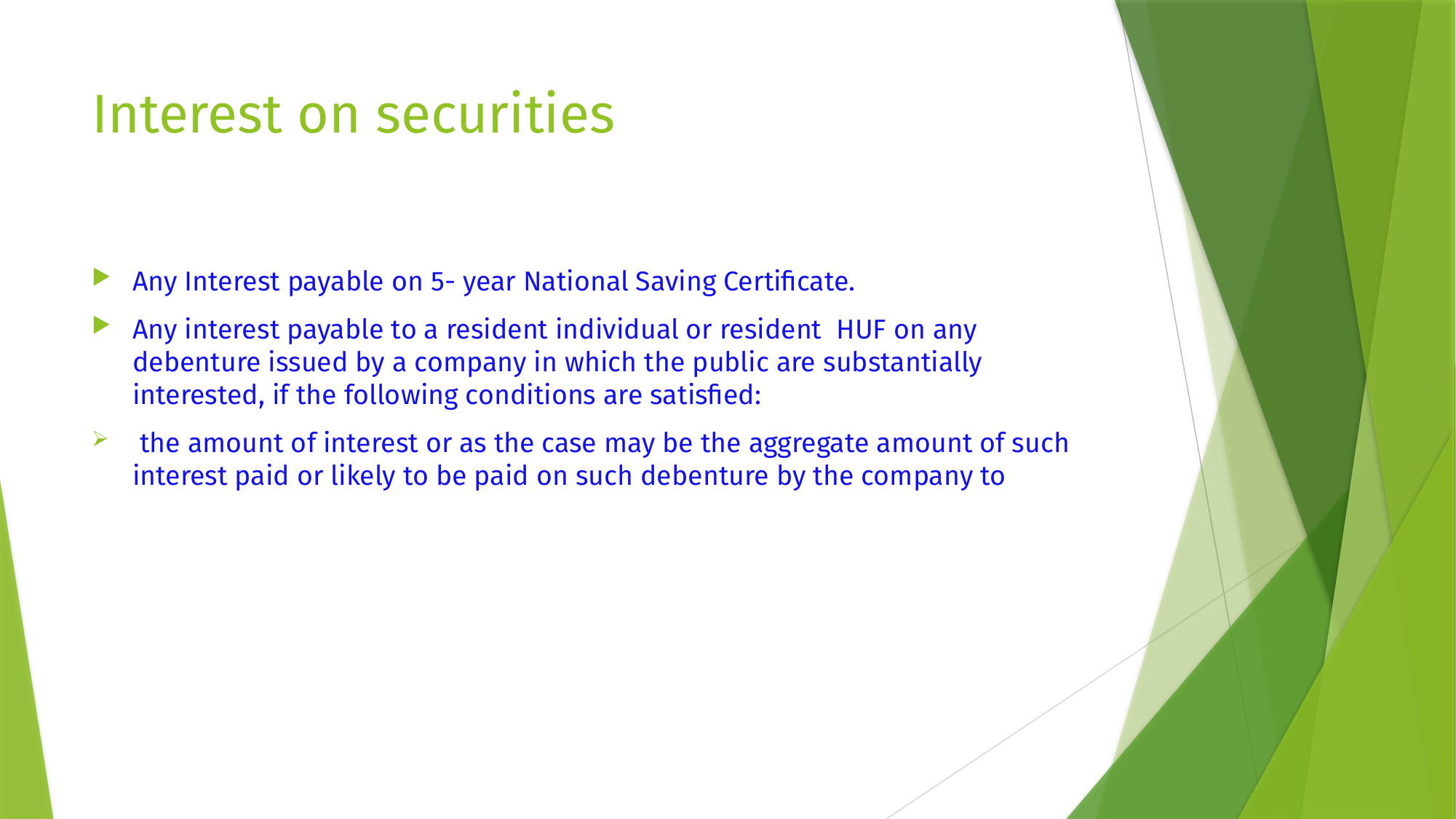

# Interest on securities
Any Interest payable on 5- year National Saving Certificate.
Any interest payable to a resident individual or resident  HUF on any debenture issued by a company in which the public are substantially interested, if the following conditions are satisfied:
 the amount of interest or as the case may be the aggregate amount of such interest paid or likely to be paid on such debenture by the company to